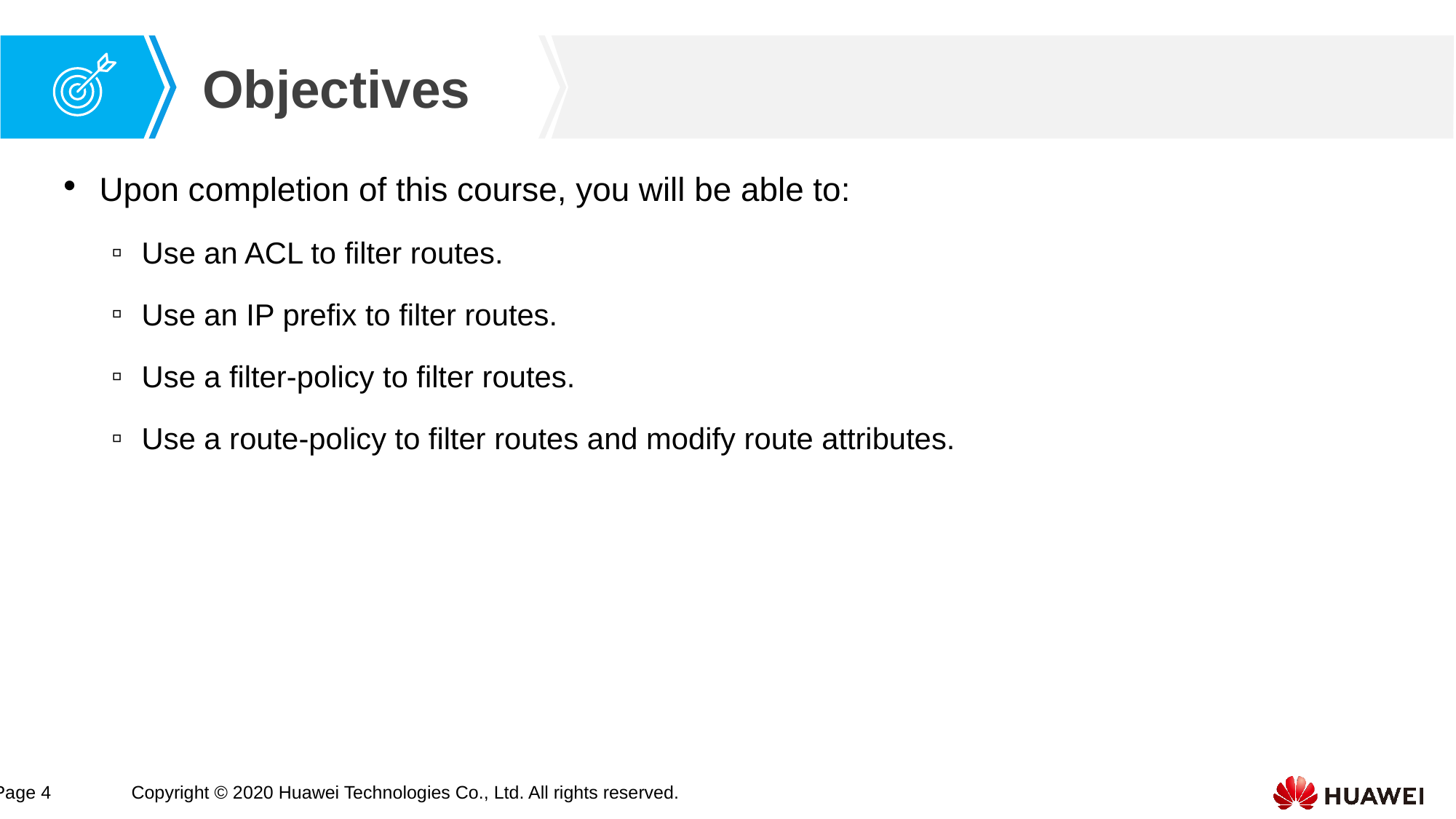

Upon completion of this course, you will be able to:
Use an ACL to filter routes.
Use an IP prefix to filter routes.
Use a filter-policy to filter routes.
Use a route-policy to filter routes and modify route attributes.